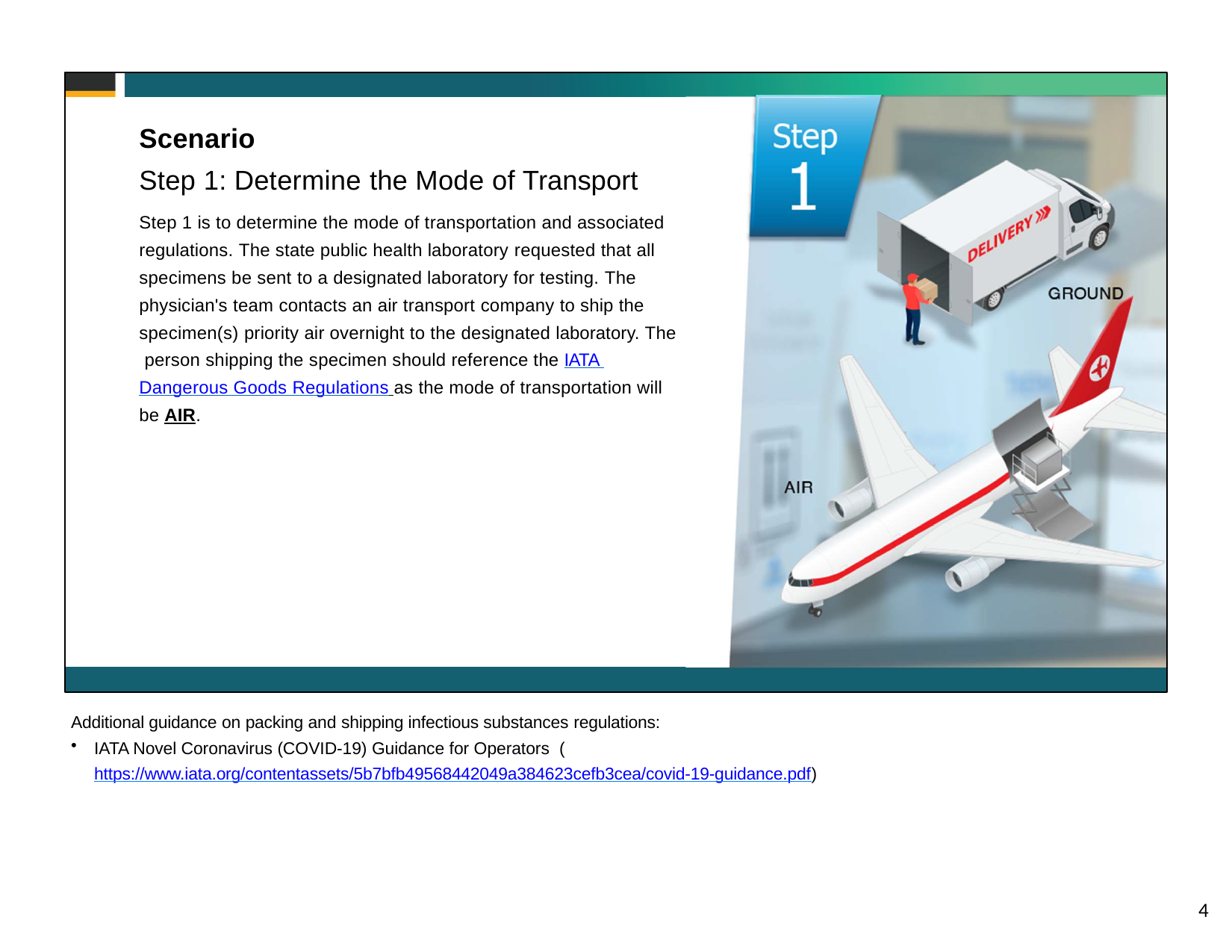

# Scenario
Step 1: Determine the Mode of Transport
Step 1 is to determine the mode of transportation and associated  regulations. The state public health laboratory requested that all  specimens be sent to a designated laboratory for testing. The  physician's team contacts an air transport company to ship the  specimen(s) priority air overnight to the designated laboratory. The  person shipping the specimen should reference the IATA  Dangerous Goods Regulations as the mode of transportation will  be AIR.
Additional guidance on packing and shipping infectious substances regulations:
IATA Novel Coronavirus (COVID-19) Guidance for Operators  (https://www.iata.org/contentassets/5b7bfb49568442049a384623cefb3cea/covid-19-guidance.pdf)
4